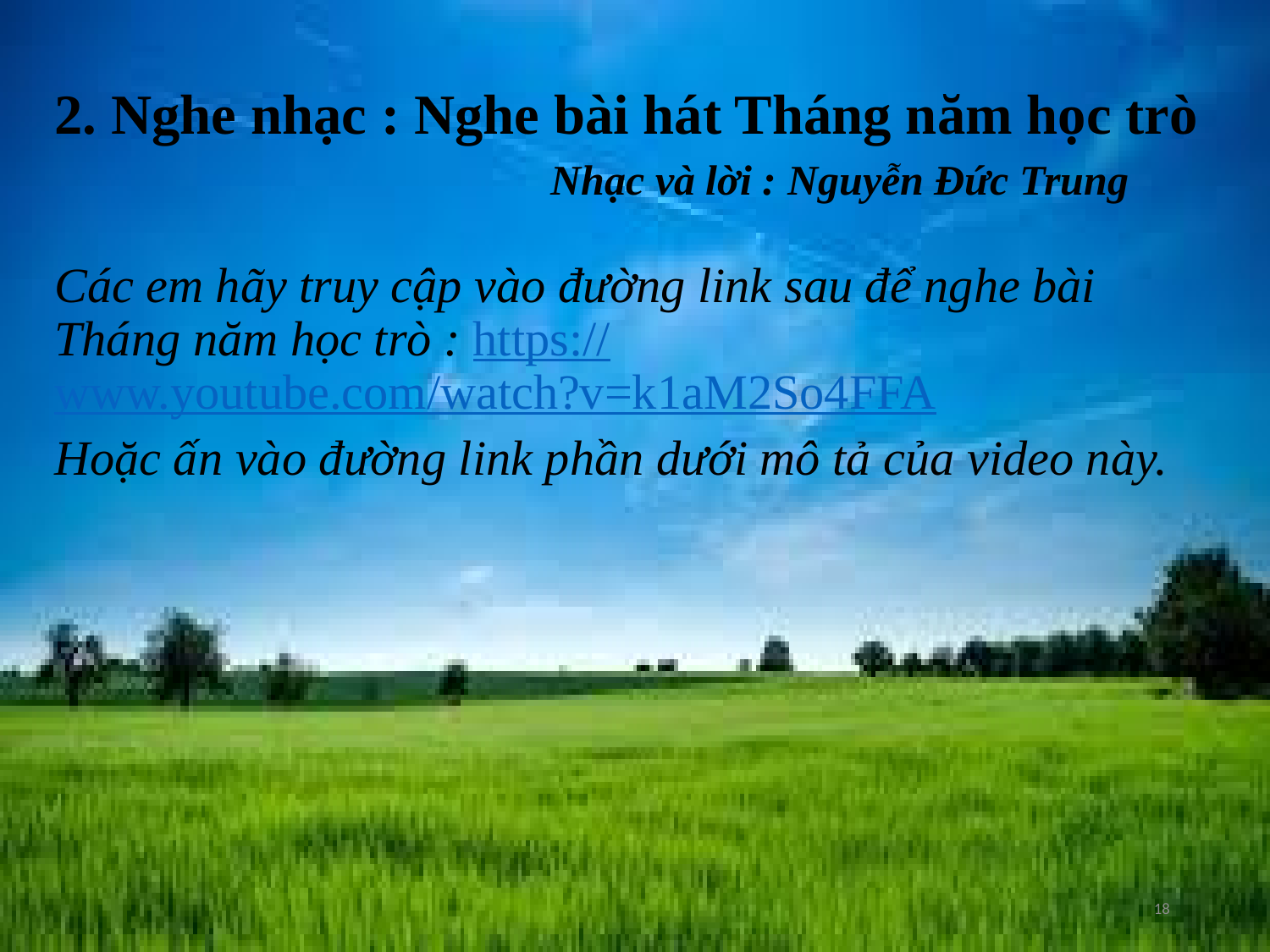

# 2. Nghe nhạc : Nghe bài hát Tháng năm học trò Nhạc và lời : Nguyễn Đức Trung
Các em hãy truy cập vào đường link sau để nghe bài Tháng năm học trò : https://www.youtube.com/watch?v=k1aM2So4FFA
Hoặc ấn vào đường link phần dưới mô tả của video này.
18